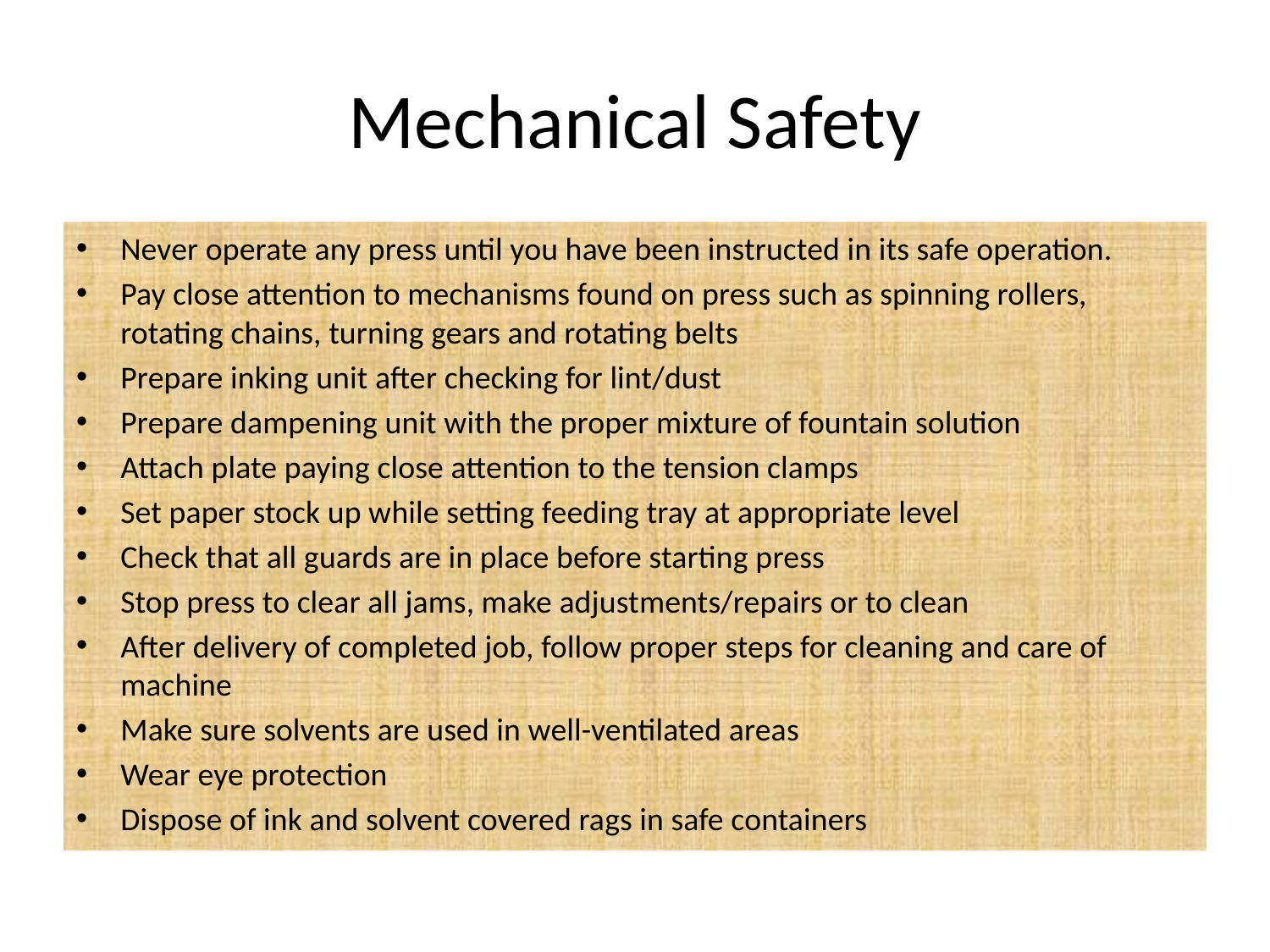

# Mechanical Safety
Never operate any press until you have been instructed in its safe operation.
Pay close attention to mechanisms found on press such as spinning rollers, rotating chains, turning gears and rotating belts
Prepare inking unit after checking for lint/dust
Prepare dampening unit with the proper mixture of fountain solution
Attach plate paying close attention to the tension clamps
Set paper stock up while setting feeding tray at appropriate level
Check that all guards are in place before starting press
Stop press to clear all jams, make adjustments/repairs or to clean
After delivery of completed job, follow proper steps for cleaning and care of machine
Make sure solvents are used in well-ventilated areas
Wear eye protection
Dispose of ink and solvent covered rags in safe containers